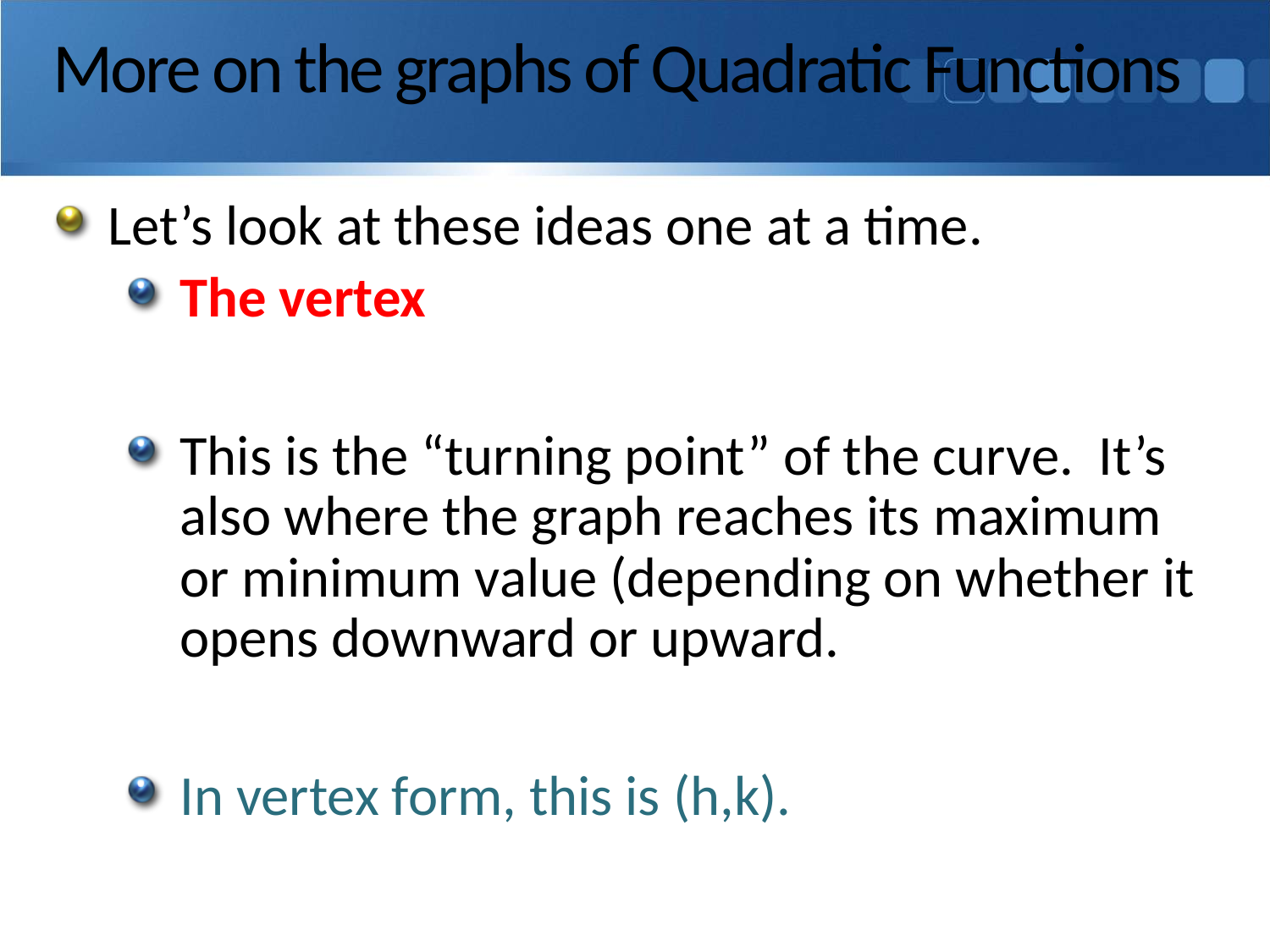

# More on the graphs of Quadratic Functions
Let’s look at these ideas one at a time.
The vertex

This is the “turning point” of the curve.  It’s also where the graph reaches its maximum or minimum value (depending on whether it opens downward or upward.

In vertex form, this is (h,k).